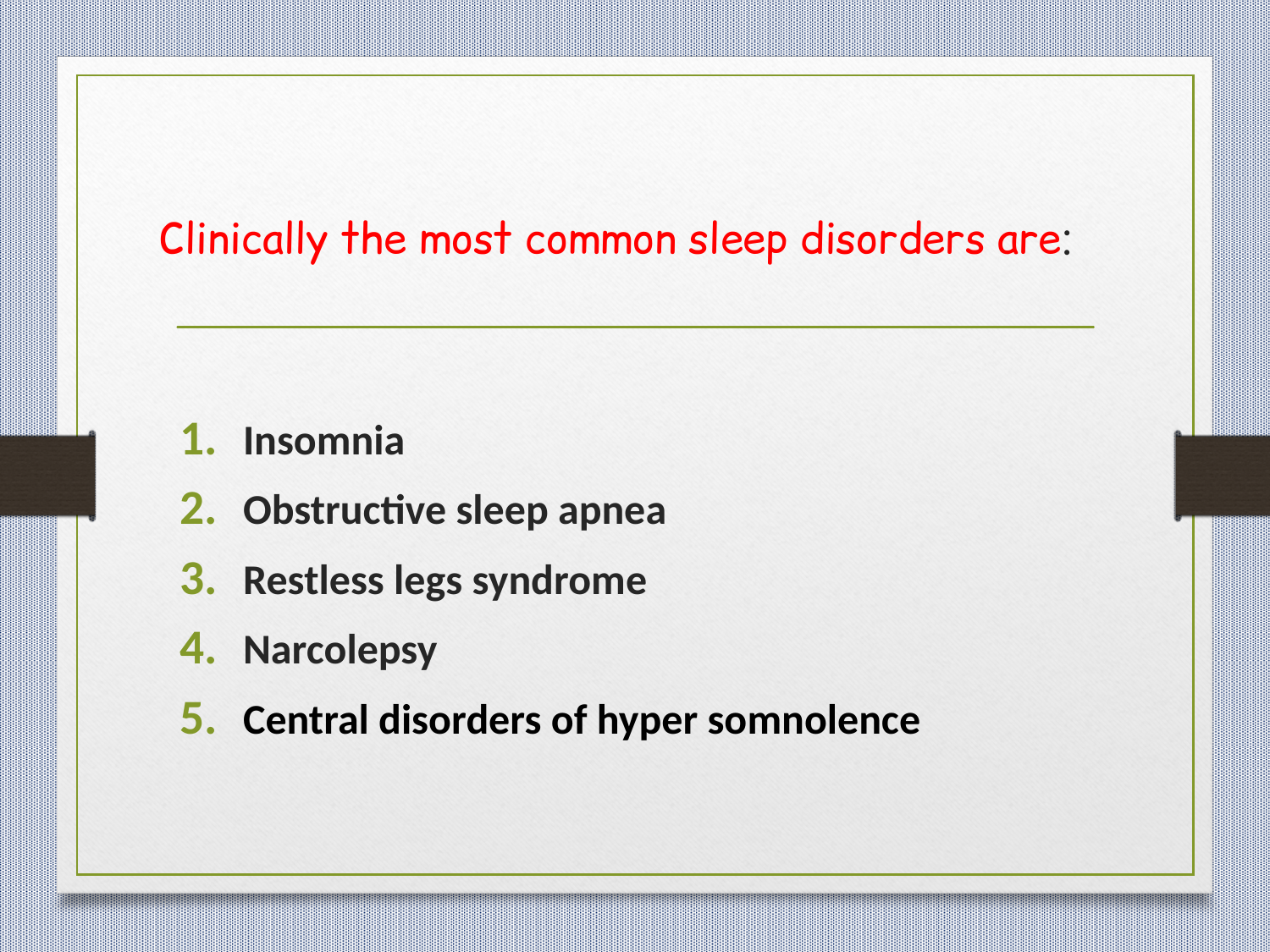

# Clinically the most common sleep disorders are:
Insomnia
Obstructive sleep apnea
Restless legs syndrome
Narcolepsy
Central disorders of hyper somnolence